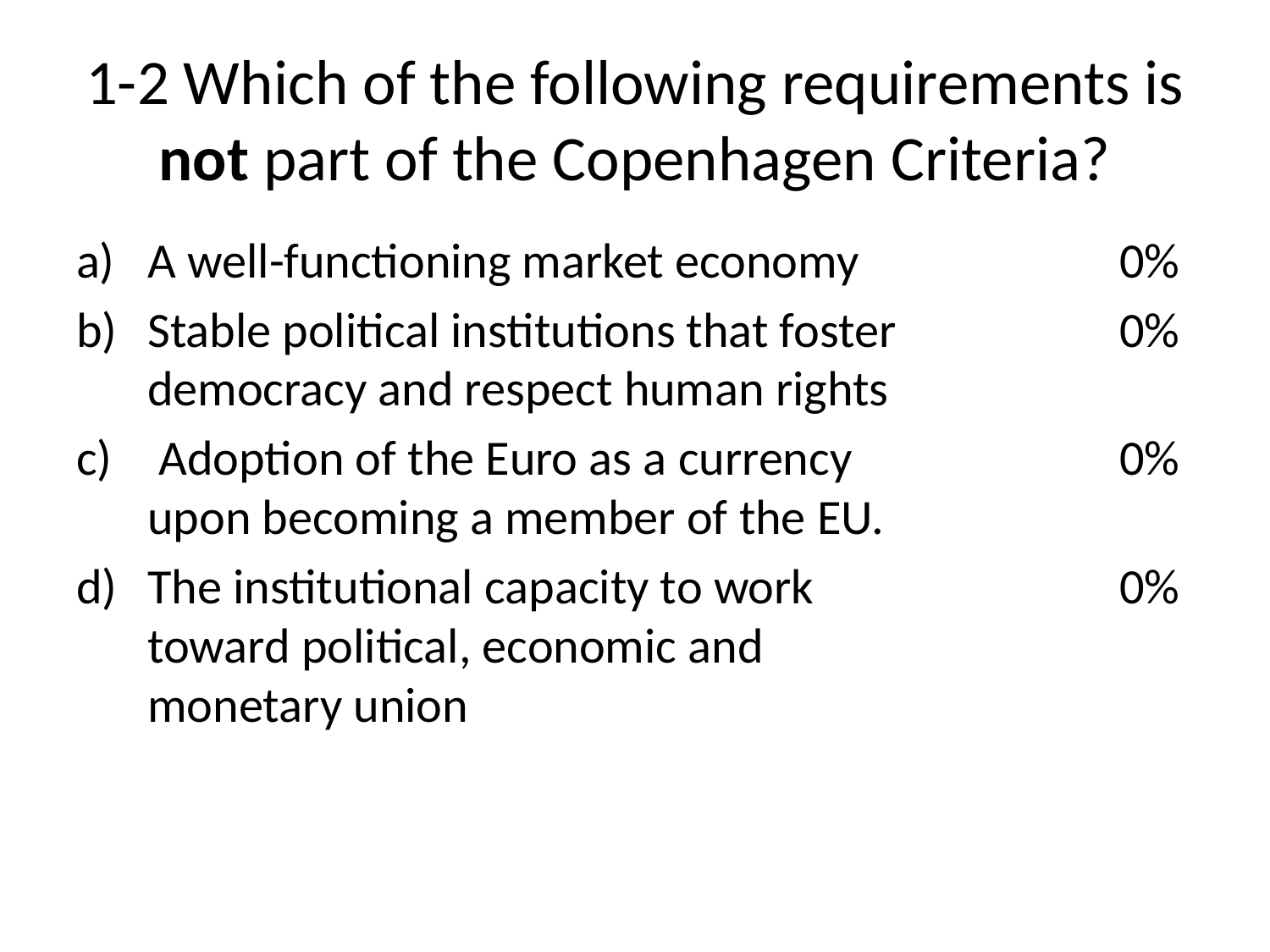

# 1-2 Which of the following requirements is not part of the Copenhagen Criteria?
A well-functioning market economy
Stable political institutions that foster democracy and respect human rights
 Adoption of the Euro as a currency upon becoming a member of the EU.
The institutional capacity to work toward political, economic and monetary union
0%
0%
0%
0%